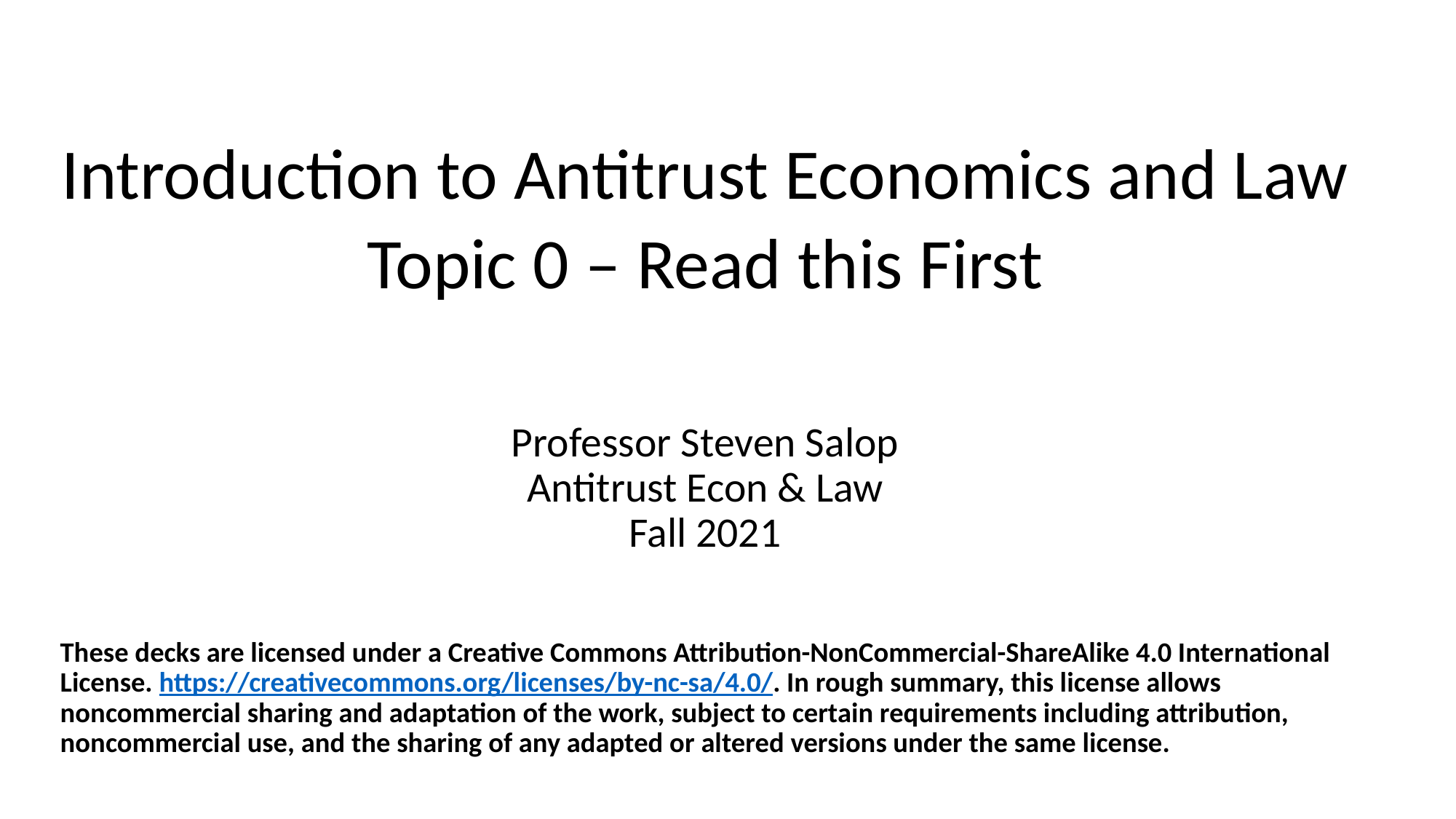

Introduction to Antitrust Economics and Law
Topic 0 – Read this First

Professor Steven Salop
Antitrust Econ & Law
Fall 2021

These decks are licensed under a Creative Commons Attribution-NonCommercial-ShareAlike 4.0 International License. https://creativecommons.org/licenses/by-nc-sa/4.0/. In rough summary, this license allows noncommercial sharing and adaptation of the work, subject to certain requirements including attribution, noncommercial use, and the sharing of any adapted or altered versions under the same license.